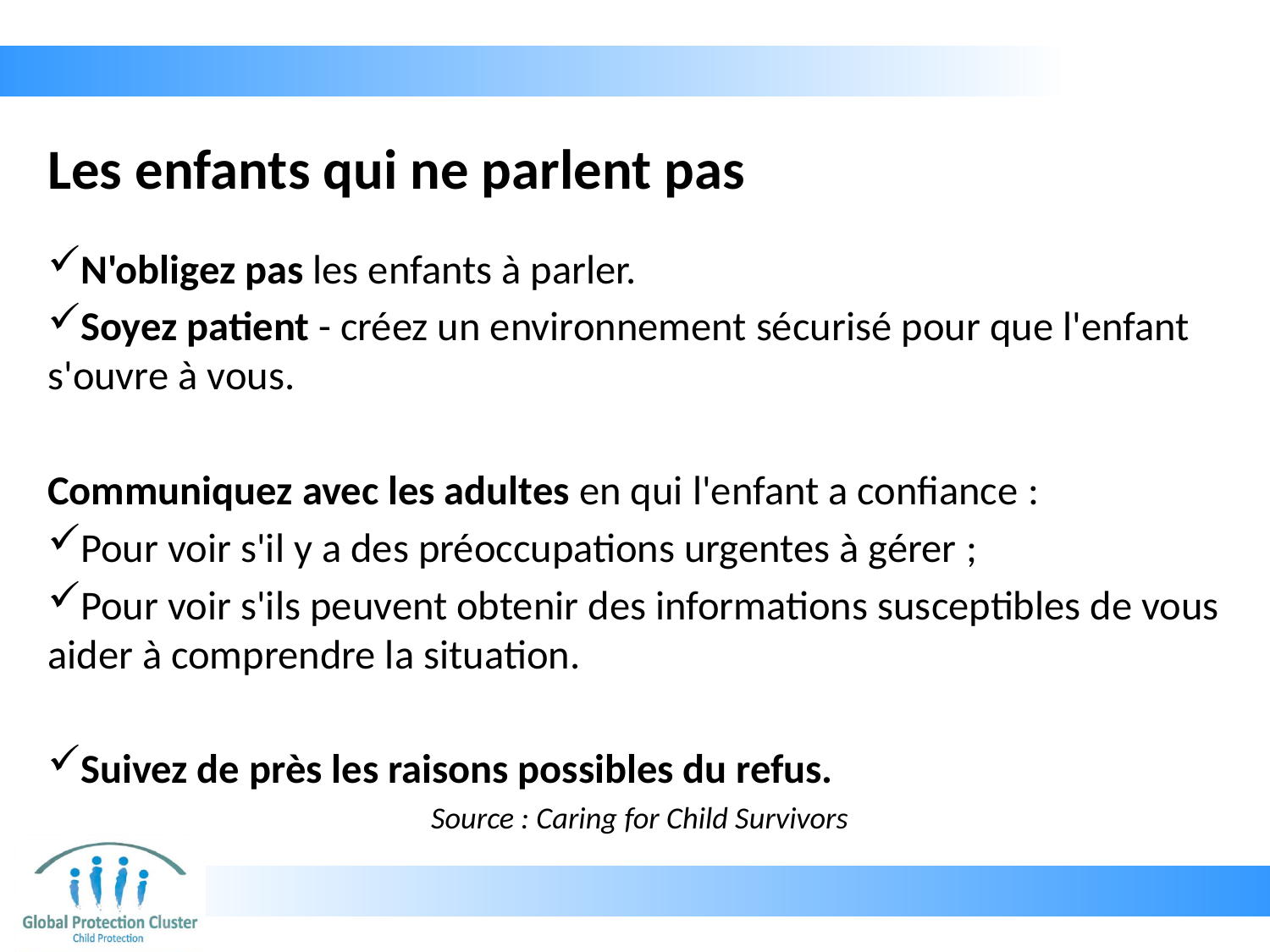

# Les enfants qui ne parlent pas
N'obligez pas les enfants à parler.
Soyez patient - créez un environnement sécurisé pour que l'enfant s'ouvre à vous.

Communiquez avec les adultes en qui l'enfant a confiance :
Pour voir s'il y a des préoccupations urgentes à gérer ;
Pour voir s'ils peuvent obtenir des informations susceptibles de vous aider à comprendre la situation.

Suivez de près les raisons possibles du refus.
Source : Caring for Child Survivors